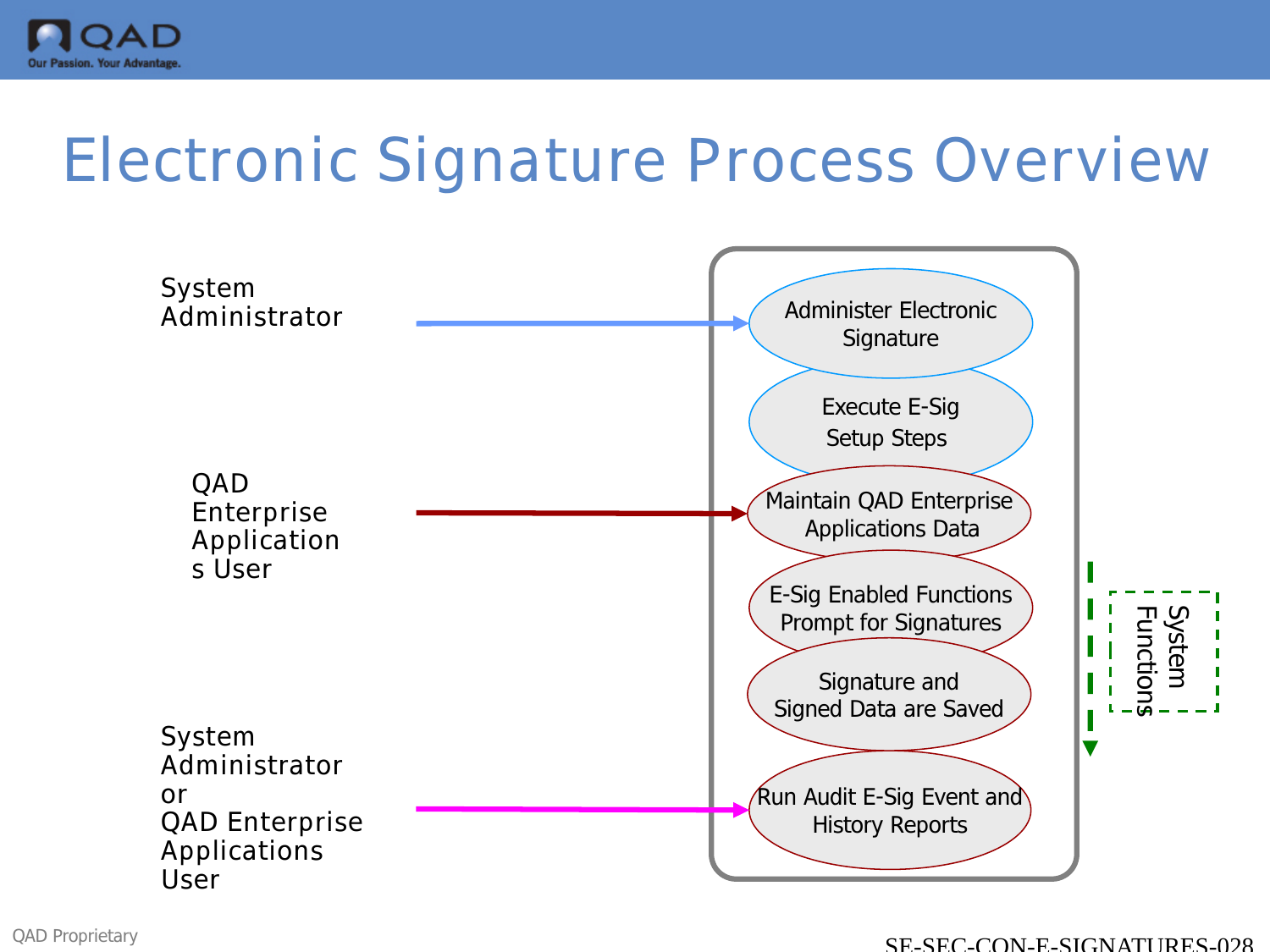

# Electronic Signature Process Overview

System Administrator
Administer Electronic
Signature
Execute E-Sig
Setup Steps
QAD Enterprise Applications User
Maintain QAD Enterprise
 Applications Data
E-Sig Enabled Functions
Prompt for Signatures

System
Functions
Signature and
Signed Data are Saved
System Administrator
or
QAD Enterprise Applications
User
Run Audit E-Sig Event and
History Reports
SE-SEC-CON-E-SIGNATURES-0280